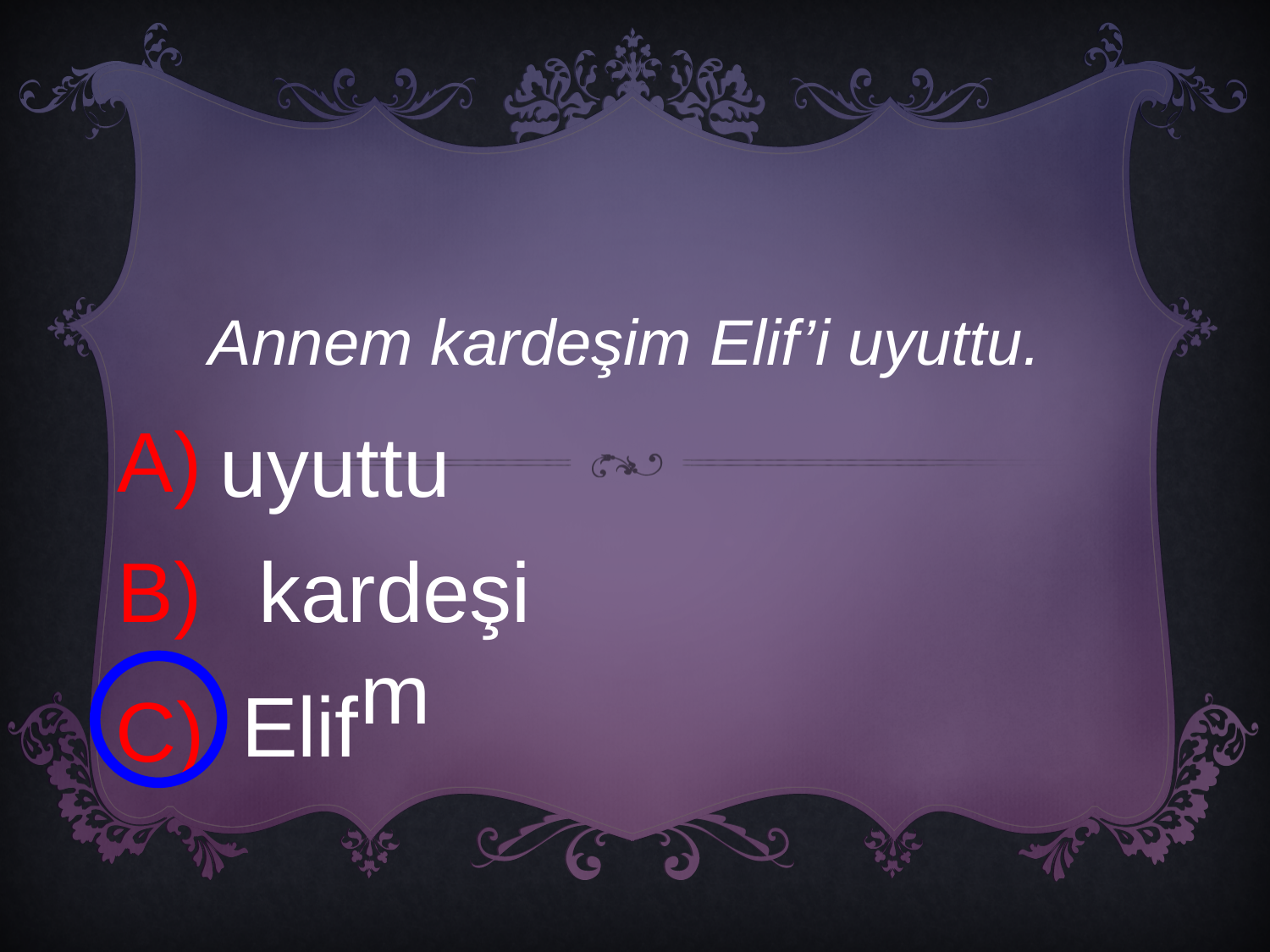

Annem kardeşim Elif’i uyuttu.
A)
uyuttu
B)
kardeşim

Elif
C)